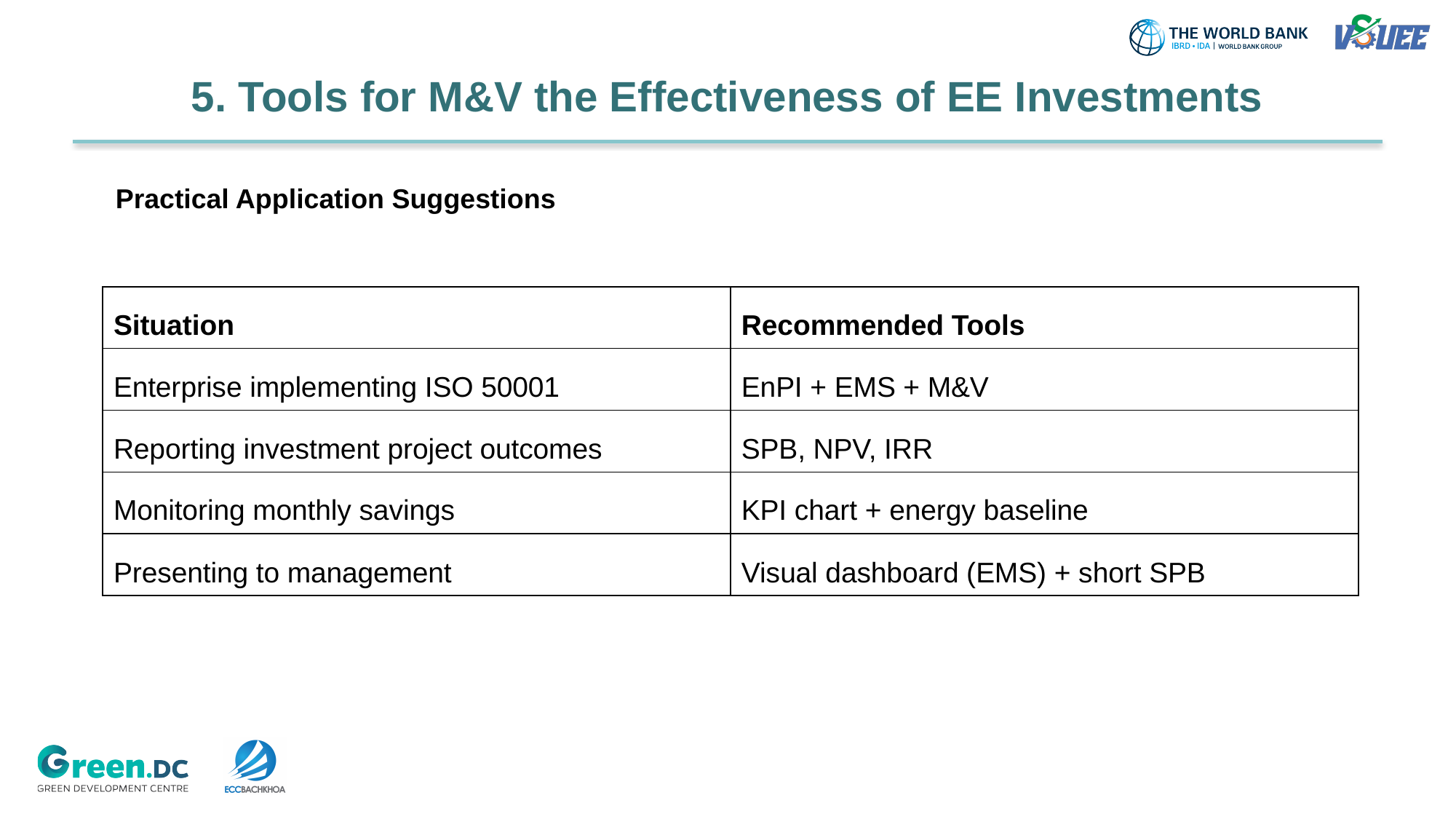

5. Tools for M&V the Effectiveness of EE Investments
Practical Application Suggestions
| Situation | Recommended Tools |
| --- | --- |
| Enterprise implementing ISO 50001 | EnPI + EMS + M&V |
| Reporting investment project outcomes | SPB, NPV, IRR |
| Monitoring monthly savings | KPI chart + energy baseline |
| Presenting to management | Visual dashboard (EMS) + short SPB |